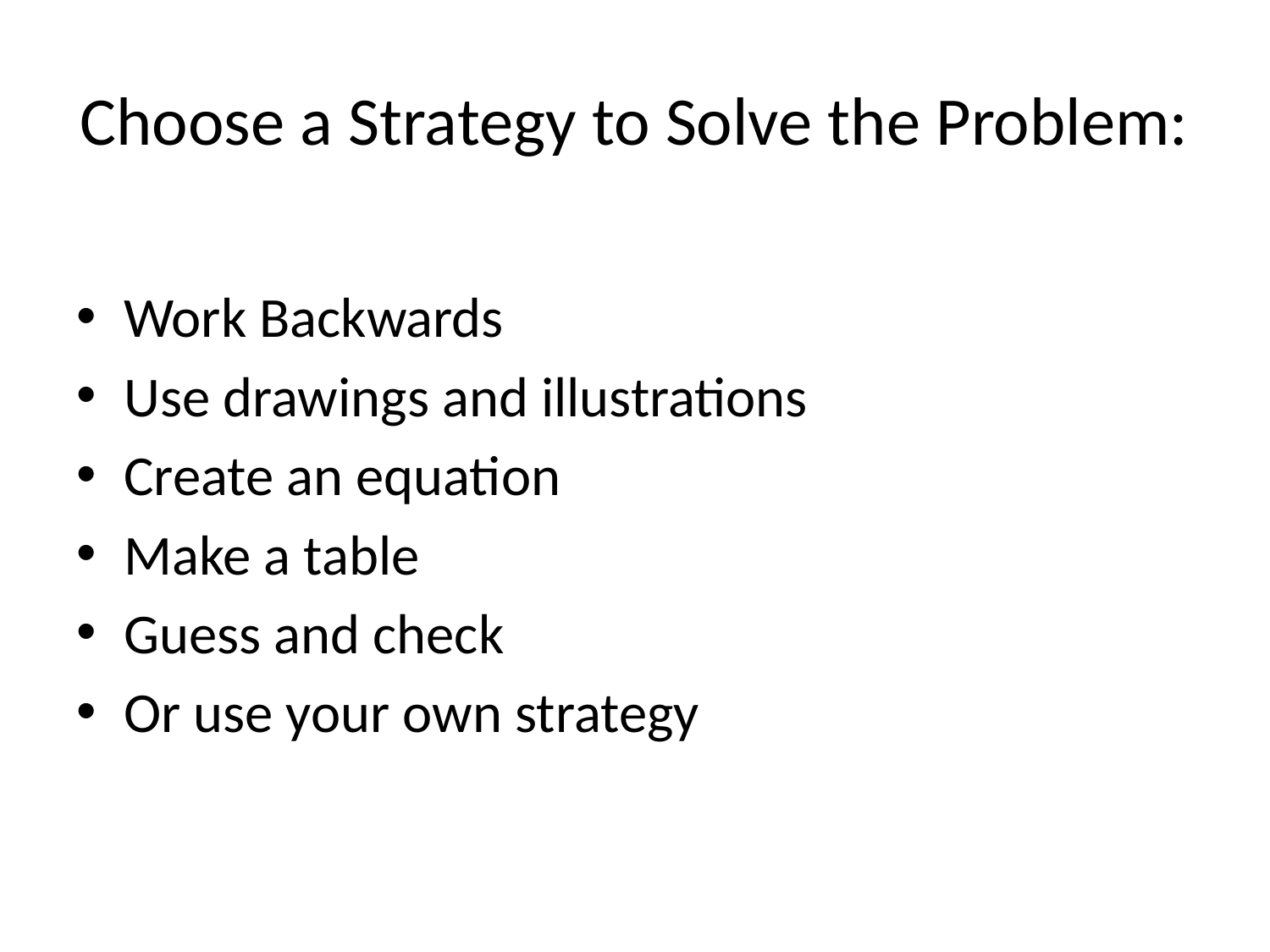

# Choose a Strategy to Solve the Problem:
Work Backwards
Use drawings and illustrations
Create an equation
Make a table
Guess and check
Or use your own strategy